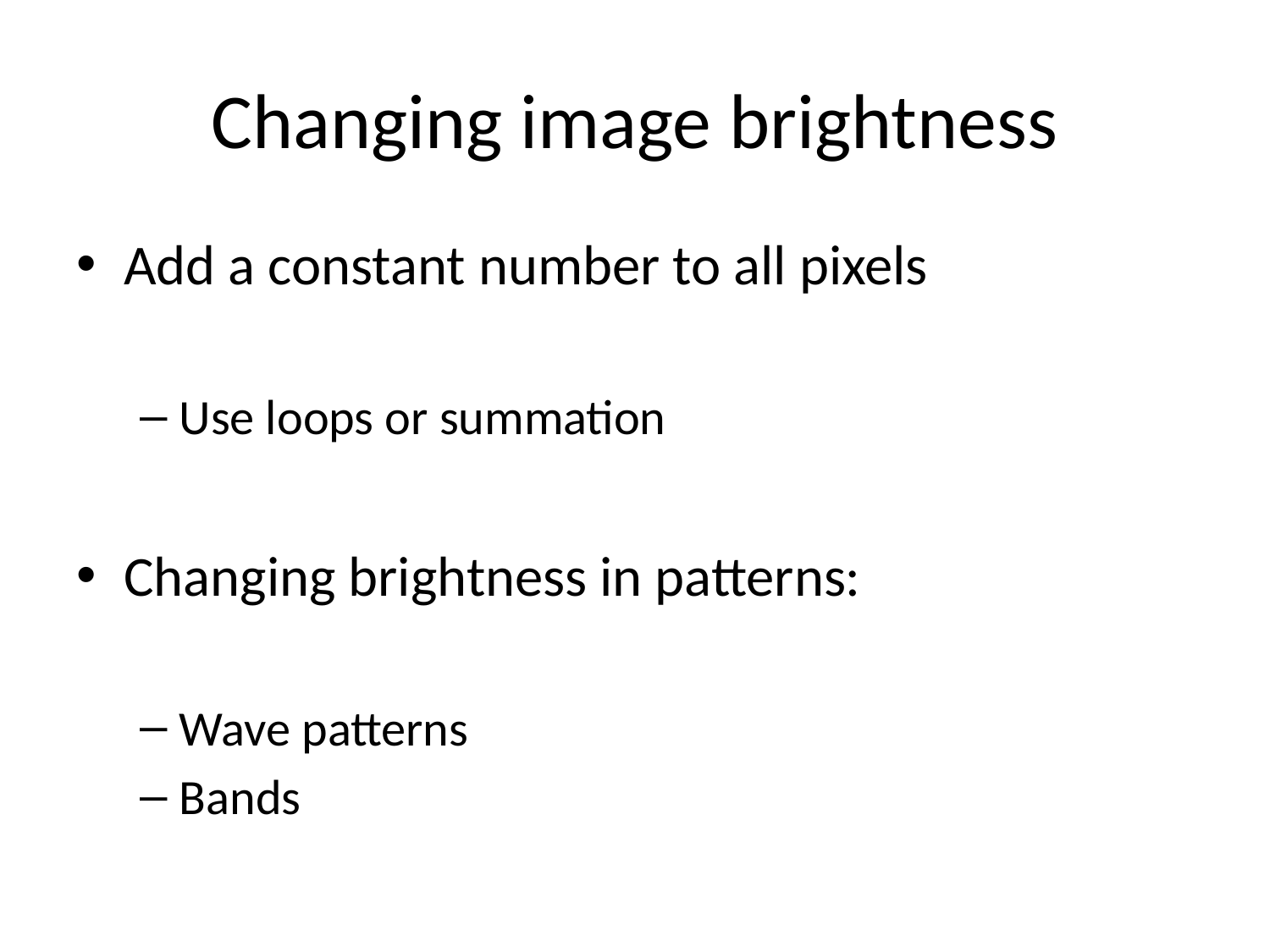

# Changing image brightness
Add a constant number to all pixels

Use loops or summation

Changing brightness in patterns:

Wave patterns
Bands